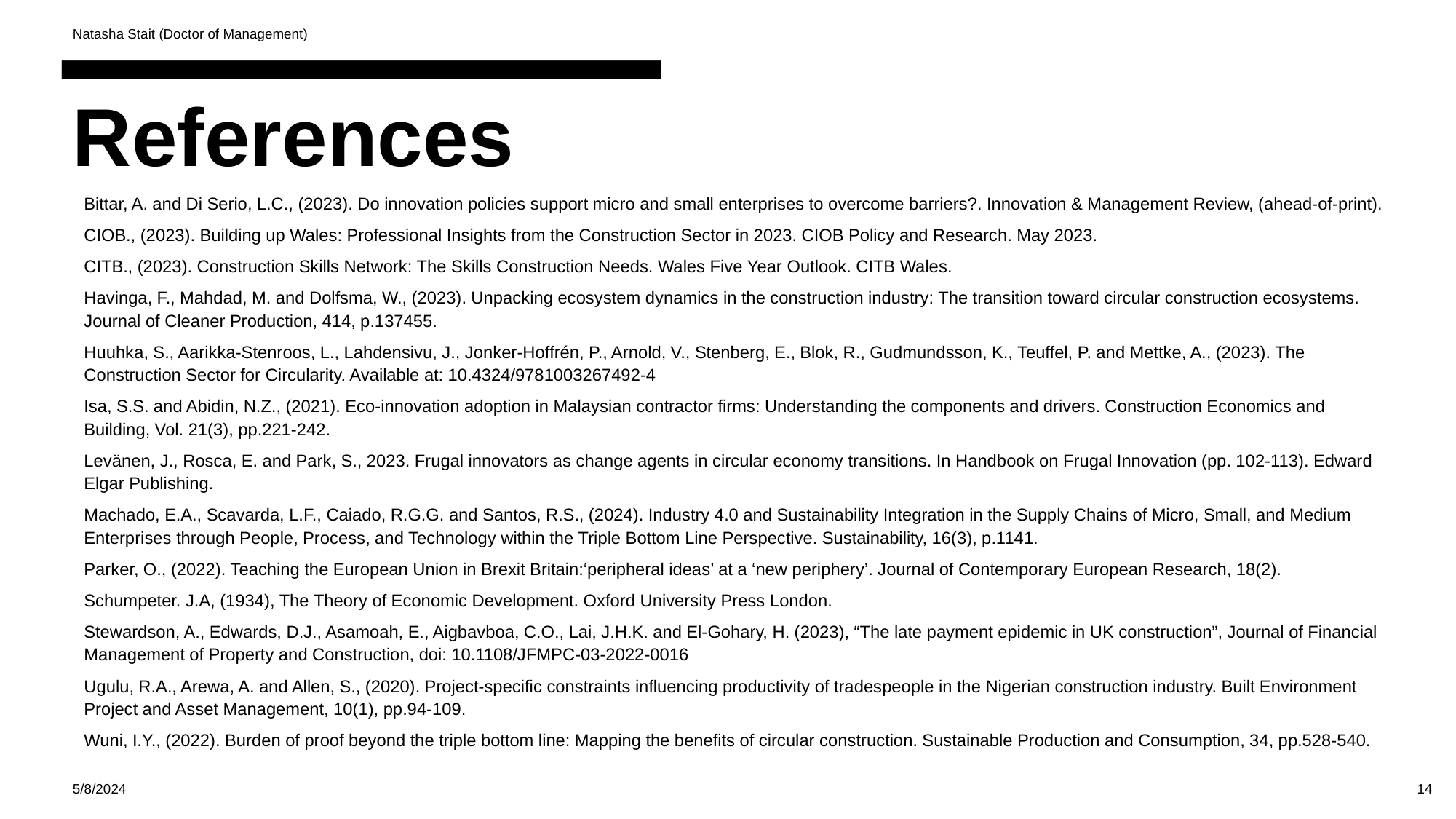

Natasha Stait (Doctor of Management)
# References
Bittar, A. and Di Serio, L.C., (2023). Do innovation policies support micro and small enterprises to overcome barriers?. Innovation & Management Review, (ahead-of-print).
CIOB., (2023). Building up Wales: Professional Insights from the Construction Sector in 2023. CIOB Policy and Research. May 2023.
CITB., (2023). Construction Skills Network: The Skills Construction Needs. Wales Five Year Outlook. CITB Wales.
Havinga, F., Mahdad, M. and Dolfsma, W., (2023). Unpacking ecosystem dynamics in the construction industry: The transition toward circular construction ecosystems. Journal of Cleaner Production, 414, p.137455.
Huuhka, S., Aarikka-Stenroos, L., Lahdensivu, J., Jonker-Hoffrén, P., Arnold, V., Stenberg, E., Blok, R., Gudmundsson, K., Teuffel, P. and Mettke, A., (2023). The Construction Sector for Circularity. Available at: 10.4324/9781003267492-4
Isa, S.S. and Abidin, N.Z., (2021). Eco-innovation adoption in Malaysian contractor firms: Understanding the components and drivers. Construction Economics and Building, Vol. 21(3), pp.221-242.
Levänen, J., Rosca, E. and Park, S., 2023. Frugal innovators as change agents in circular economy transitions. In Handbook on Frugal Innovation (pp. 102-113). Edward Elgar Publishing.
Machado, E.A., Scavarda, L.F., Caiado, R.G.G. and Santos, R.S., (2024). Industry 4.0 and Sustainability Integration in the Supply Chains of Micro, Small, and Medium Enterprises through People, Process, and Technology within the Triple Bottom Line Perspective. Sustainability, 16(3), p.1141.
Parker, O., (2022). Teaching the European Union in Brexit Britain:‘peripheral ideas’ at a ‘new periphery’. Journal of Contemporary European Research, 18(2).
Schumpeter. J.A, (1934), The Theory of Economic Development. Oxford University Press London.
Stewardson, A., Edwards, D.J., Asamoah, E., Aigbavboa, C.O., Lai, J.H.K. and El-Gohary, H. (2023), “The late payment epidemic in UK construction”, Journal of Financial Management of Property and Construction, doi: 10.1108/JFMPC-03-2022-0016
Ugulu, R.A., Arewa, A. and Allen, S., (2020). Project-specific constraints influencing productivity of tradespeople in the Nigerian construction industry. Built Environment Project and Asset Management, 10(1), pp.94-109.
Wuni, I.Y., (2022). Burden of proof beyond the triple bottom line: Mapping the benefits of circular construction. Sustainable Production and Consumption, 34, pp.528-540.
5/8/2024
14